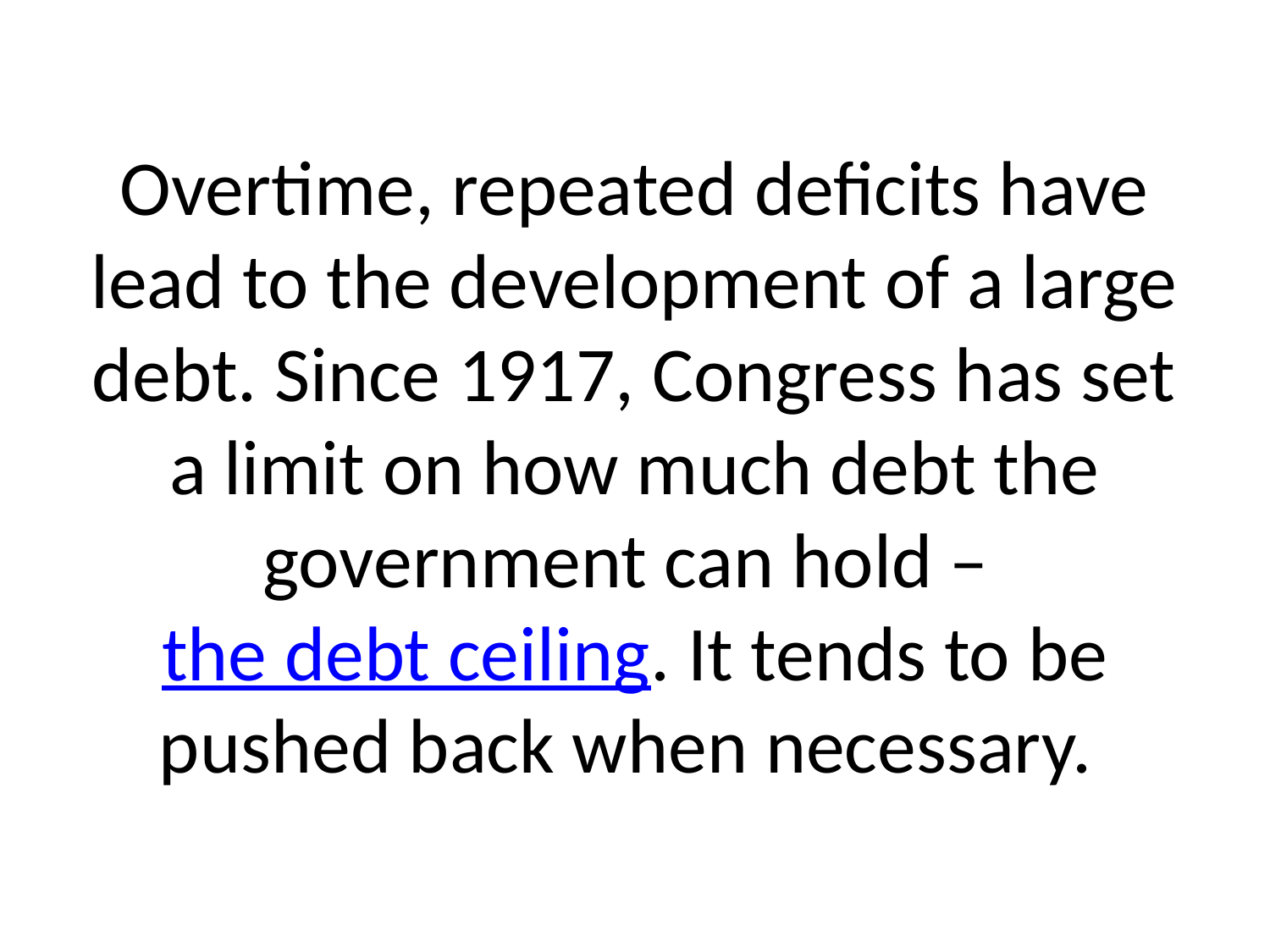

# Overtime, repeated deficits have lead to the development of a large debt. Since 1917, Congress has set a limit on how much debt the government can hold – the debt ceiling. It tends to be pushed back when necessary.